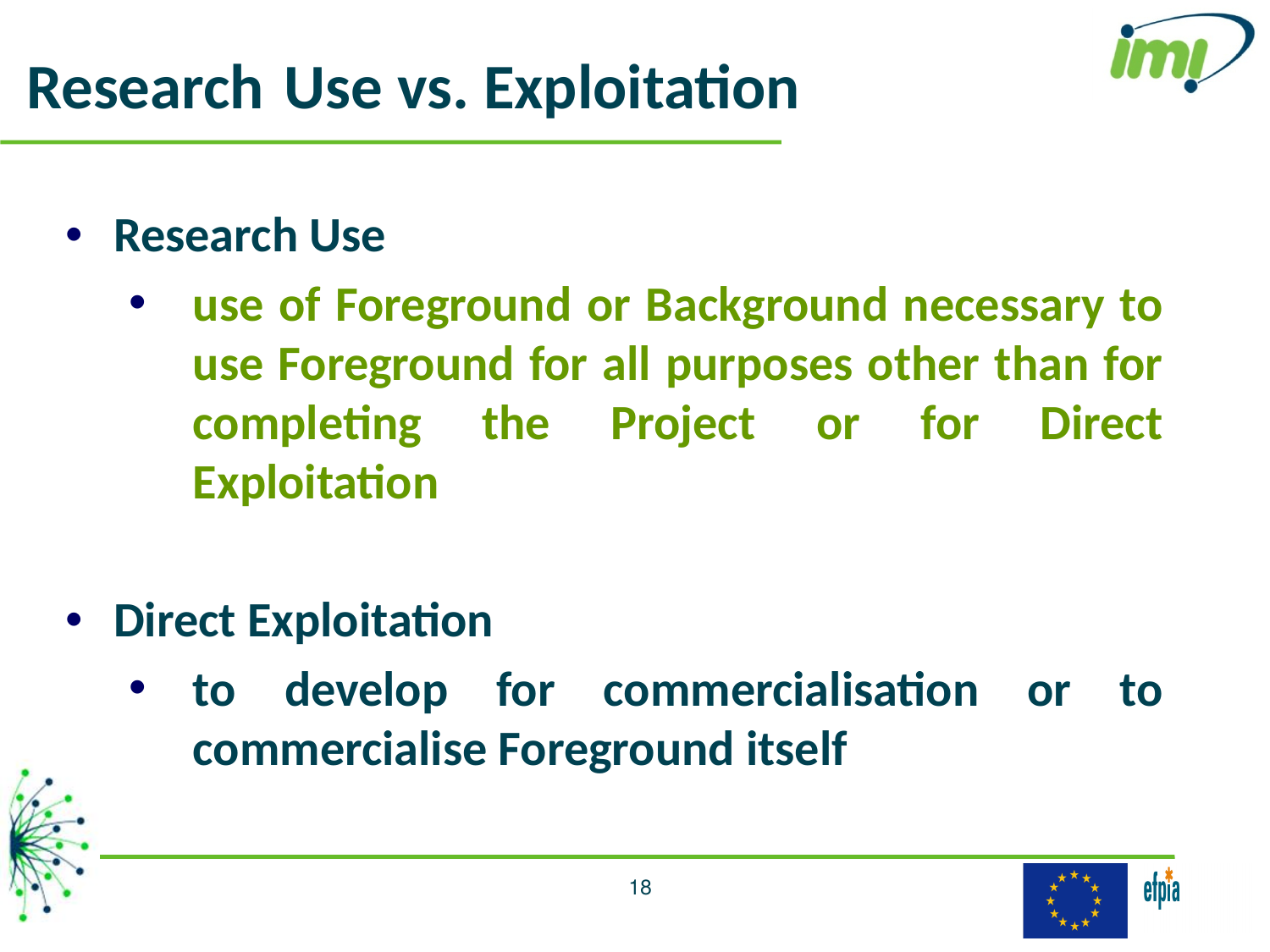

Research Use vs. Exploitation

Research Use
use of Foreground or Background necessary to use Foreground for all purposes other than for completing the Project or for Direct Exploitation

Direct Exploitation
to develop for commercialisation or to commercialise Foreground itself
18